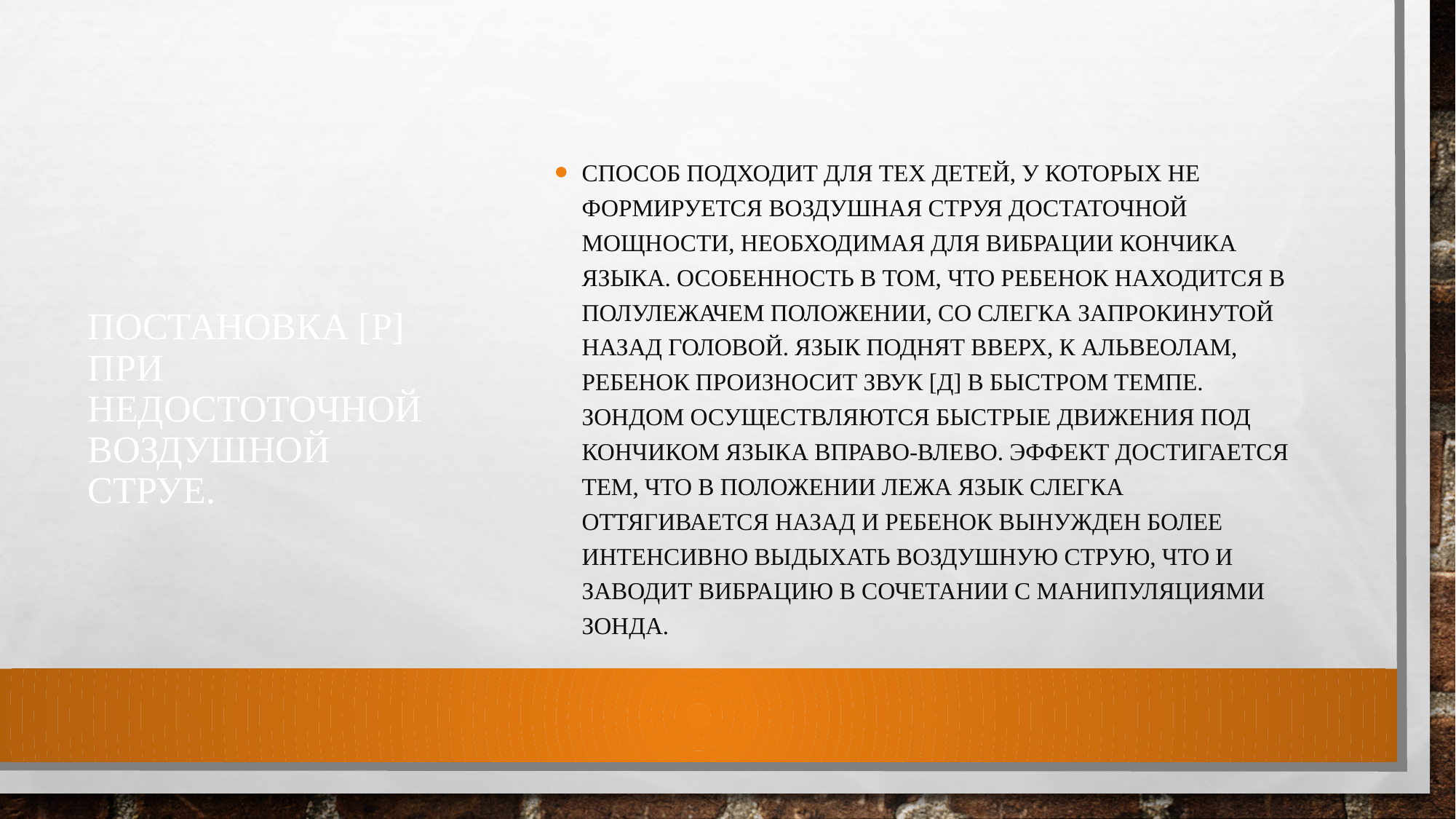

# Постановка [Р] при недостоточной воздушной струе.
Способ подходит для тех детей, у которых не формируется воздушная струя достаточной мощности, необходимая для вибрации кончика языка. Особенность в том, что ребенок находится в полулежачем положении, со слегка запрокинутой назад головой. Язык поднят вверх, к альвеолам, ребенок произносит звук [Д] в быстром темпе. Зондом осуществляются быстрые движения под кончиком языка вправо-влево. Эффект достигается тем, что в положении лежа язык слегка оттягивается назад и ребенок вынужден более интенсивно выдыхать воздушную струю, что и заводит вибрацию в сочетании с манипуляциями зонда.